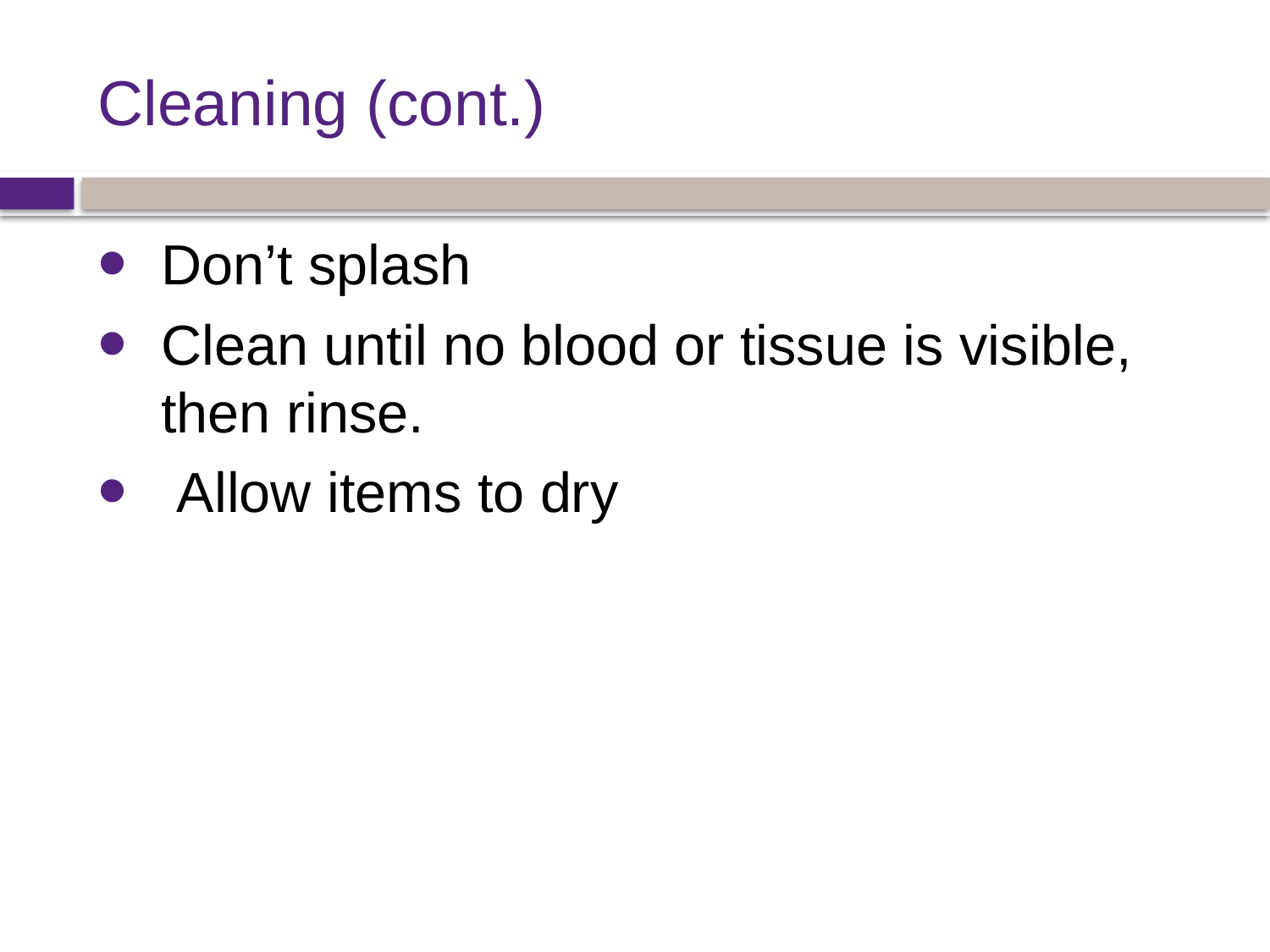

# Cleaning (cont.)
Don’t splash
Clean until no blood or tissue is visible, then rinse.
 Allow items to dry